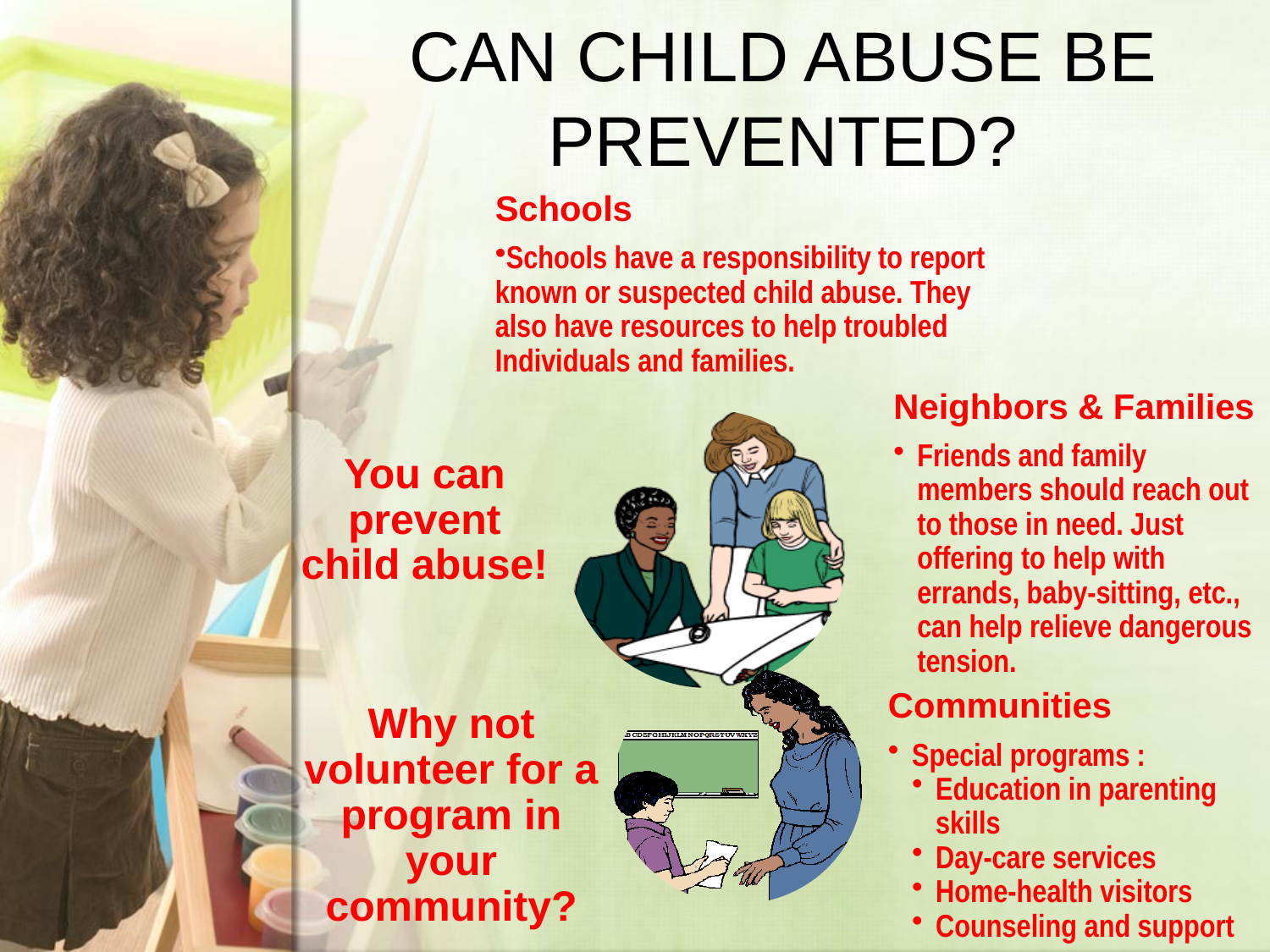

# CAN CHILD ABUSE BE PREVENTED?
Schools
Schools have a responsibility to report known or suspected child abuse. They also have resources to help troubled Individuals and families.
Neighbors & Families
Friends and family members should reach out to those in need. Just offering to help with errands, baby-sitting, etc., can help relieve dangerous tension.
Communities
Special programs :
Education in parenting skills
Day-care services
Home-health visitors
Counseling and support
Why not volunteer for a program in your community?
You can prevent child abuse!